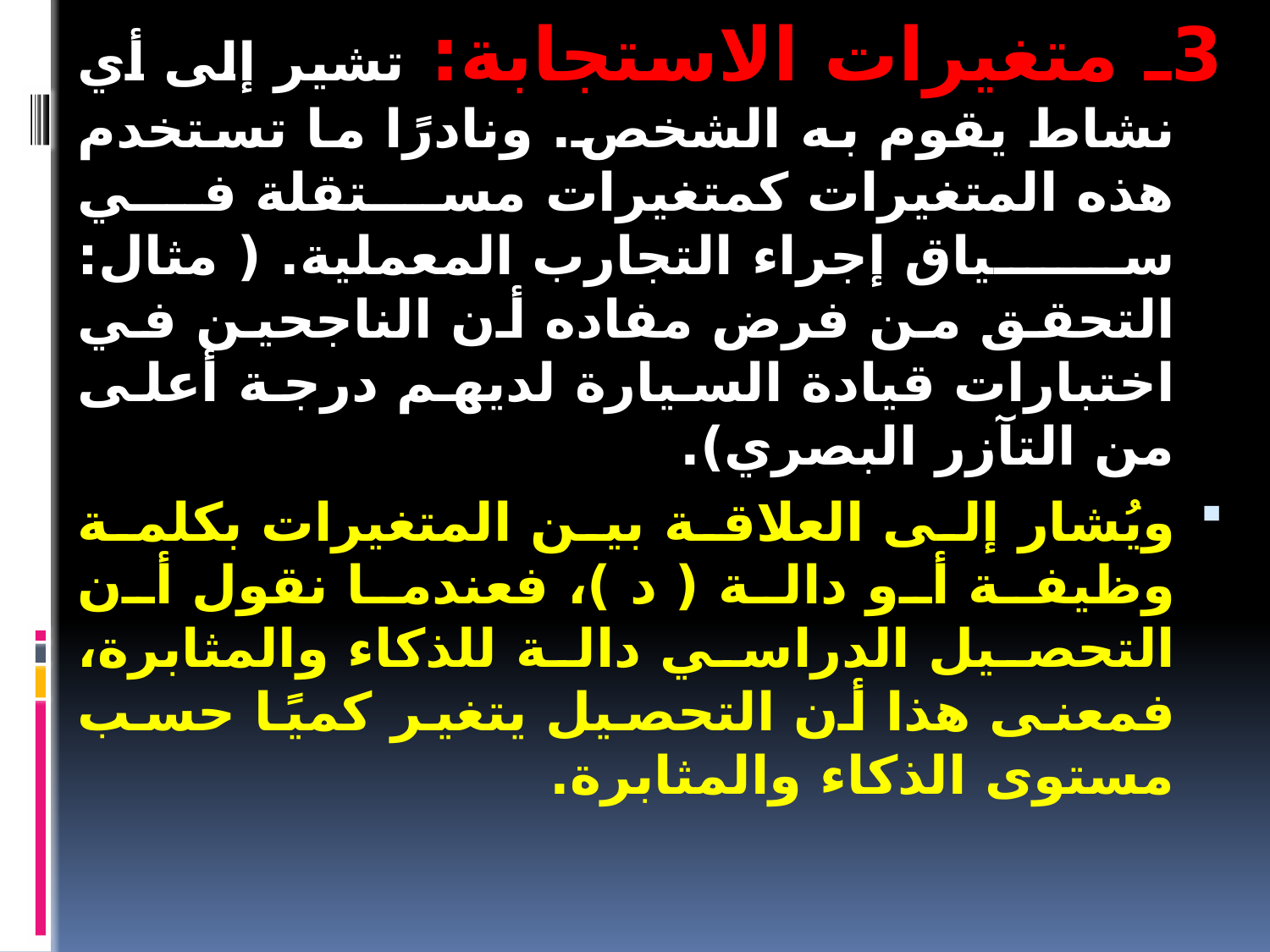

3ـ متغيرات الاستجابة: تشير إلى أي نشاط يقوم به الشخص. ونادرًا ما تستخدم هذه المتغيرات كمتغيرات مستقلة في سياق إجراء التجارب المعملية. ( مثال: التحقق من فرض مفاده أن الناجحين في اختبارات قيادة السيارة لديهم درجة أعلى من التآزر البصري).
ويُشار إلى العلاقة بين المتغيرات بكلمة وظيفة أو دالة ( د )، فعندما نقول أن التحصيل الدراسي دالة للذكاء والمثابرة، فمعنى هذا أن التحصيل يتغير كميًا حسب مستوى الذكاء والمثابرة.